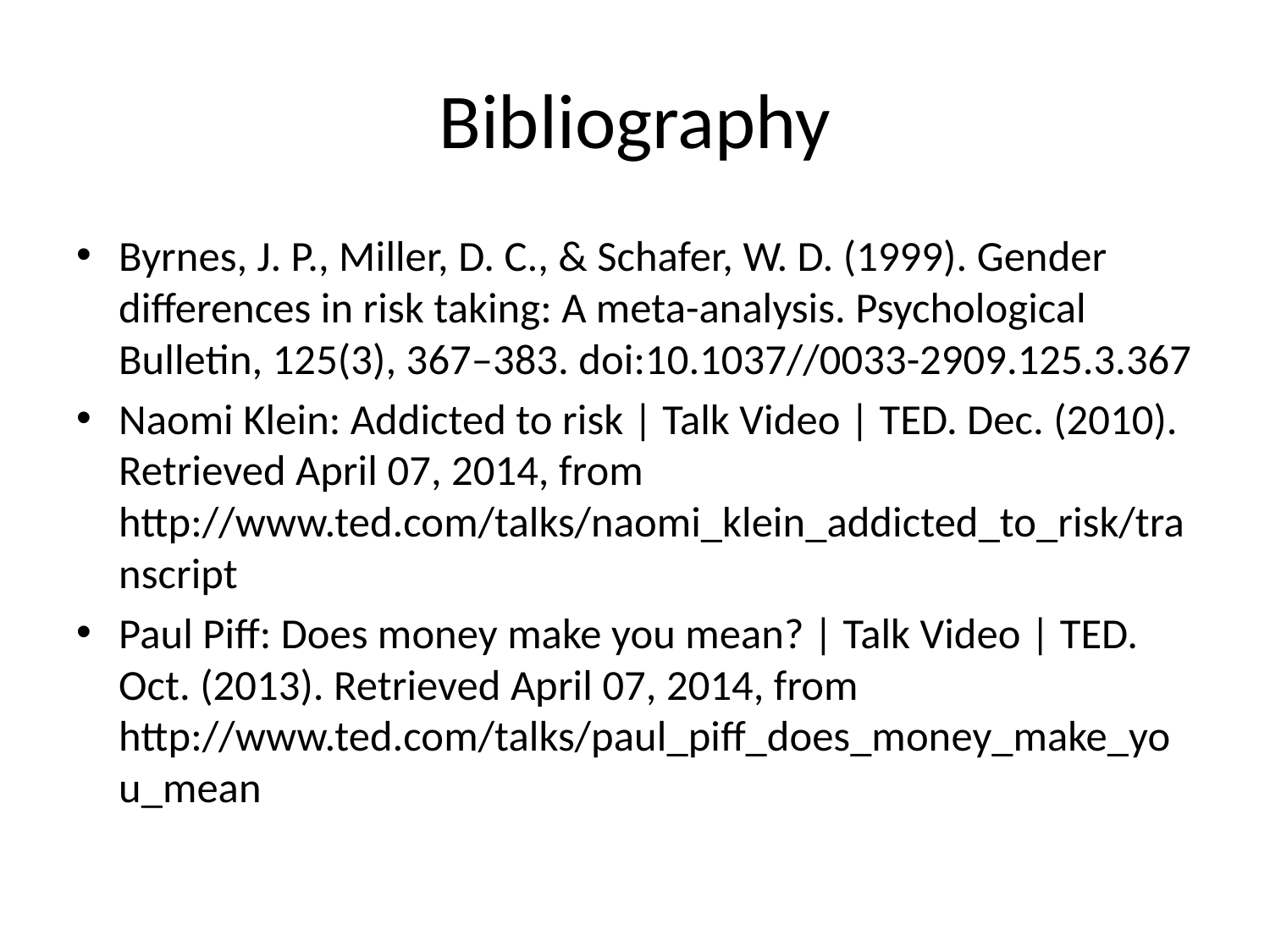

# Bibliography
Byrnes, J. P., Miller, D. C., & Schafer, W. D. (1999). Gender differences in risk taking: A meta-analysis. Psychological Bulletin, 125(3), 367–383. doi:10.1037//0033-2909.125.3.367
Naomi Klein: Addicted to risk | Talk Video | TED. Dec. (2010). Retrieved April 07, 2014, from http://www.ted.com/talks/naomi_klein_addicted_to_risk/transcript
Paul Piff: Does money make you mean? | Talk Video | TED. Oct. (2013). Retrieved April 07, 2014, from http://www.ted.com/talks/paul_piff_does_money_make_you_mean